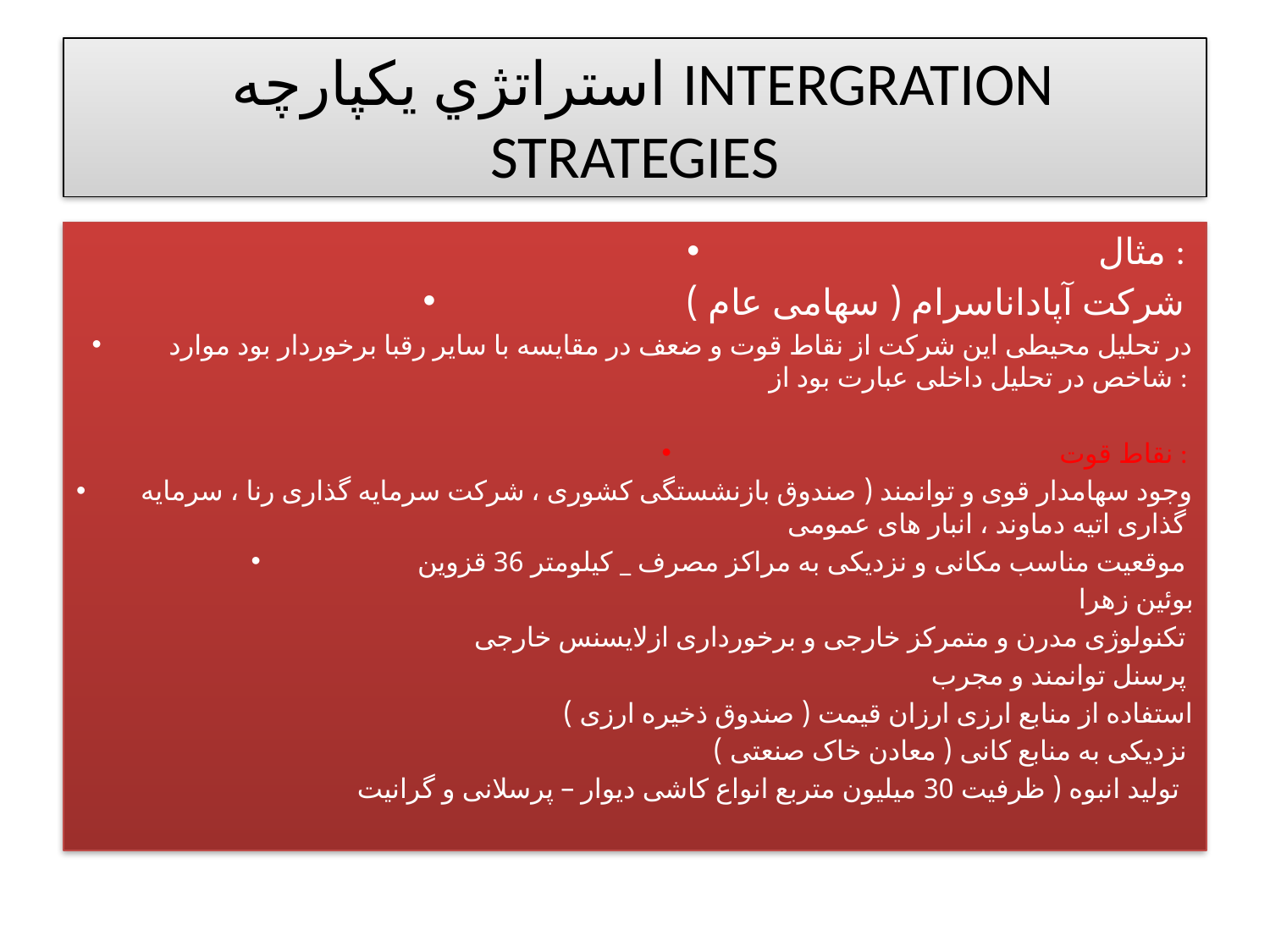

# استراتژي يكپارچه INTERGRATION STRATEGIES
مثال :
شرکت آپاداناسرام ( سهامی عام )
در تحلیل محیطی این شرکت از نقاط قوت و ضعف در مقایسه با سایر رقبا برخوردار بود موارد شاخص در تحلیل داخلی عبارت بود از :

نقاط قوت :
وجود سهامدار قوی و توانمند ( صندوق بازنشستگی کشوری ، شرکت سرمایه گذاری رنا ، سرمایه گذاری اتیه دماوند ، انبار های عمومی
موقعیت مناسب مکانی و نزدیکی به مراکز مصرف _ کیلومتر 36 قزوین
بوئین زهرا
تکنولوژی مدرن و متمرکز خارجی و برخورداری ازلایسنس خارجی
پرسنل توانمند و مجرب
استفاده از منابع ارزی ارزان قیمت ( صندوق ذخیره ارزی )
نزدیکی به منابع کانی ( معادن خاک صنعتی )
تولید انبوه ( ظرفیت 30 میلیون متربع انواع کاشی دیوار – پرسلانی و گرانیت